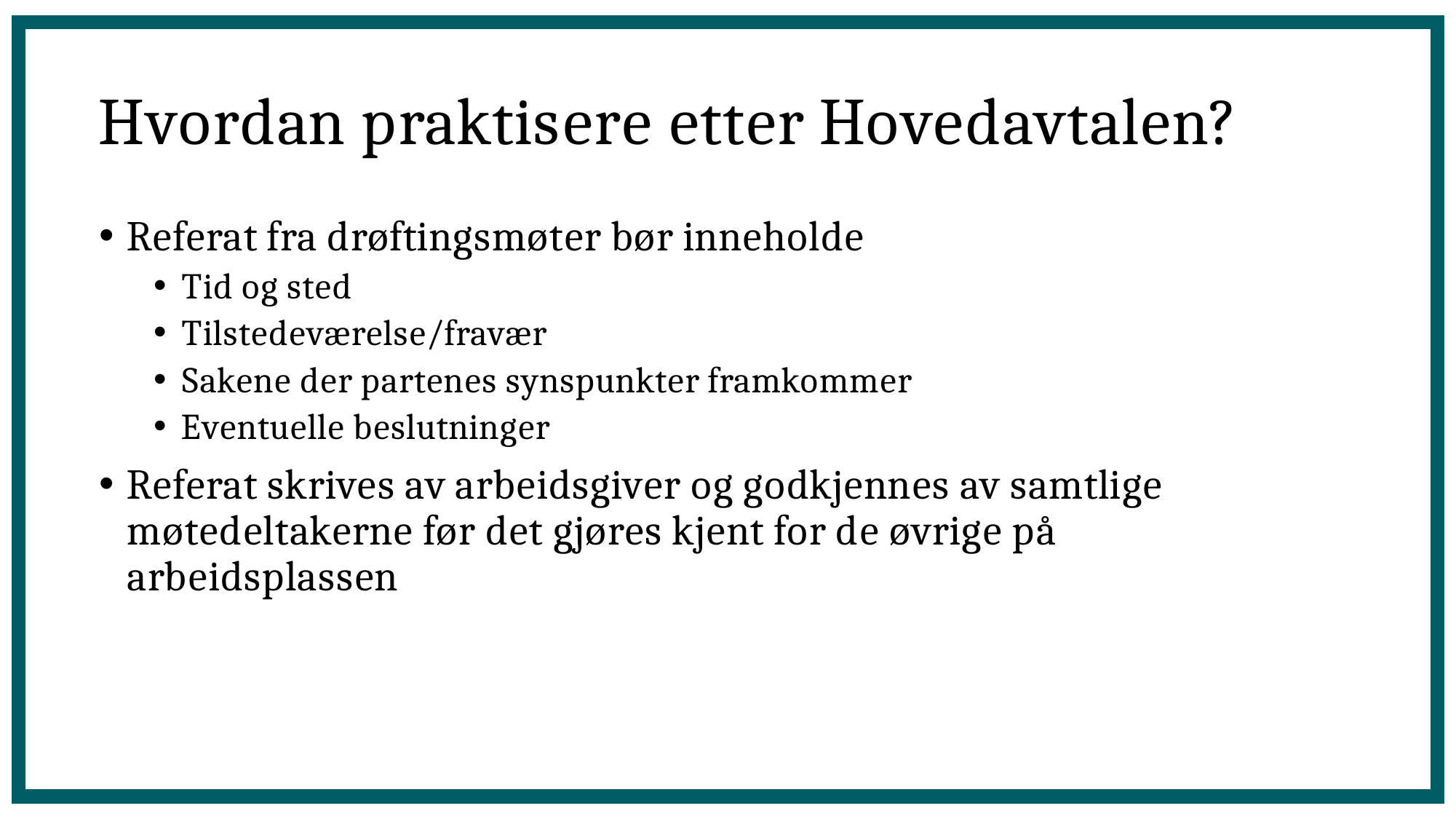

Hvordan praktisere etter Hovedavtalen?
Referat fra drøftingsmøter bør inneholde
Tid og sted
Tilstedeværelse/fravær
Sakene der partenes synspunkter framkommer
Eventuelle beslutninger
Referat skrives av arbeidsgiver og godkjennes av samtlige møtedeltakerne før det gjøres kjent for de øvrige på arbeidsplassen